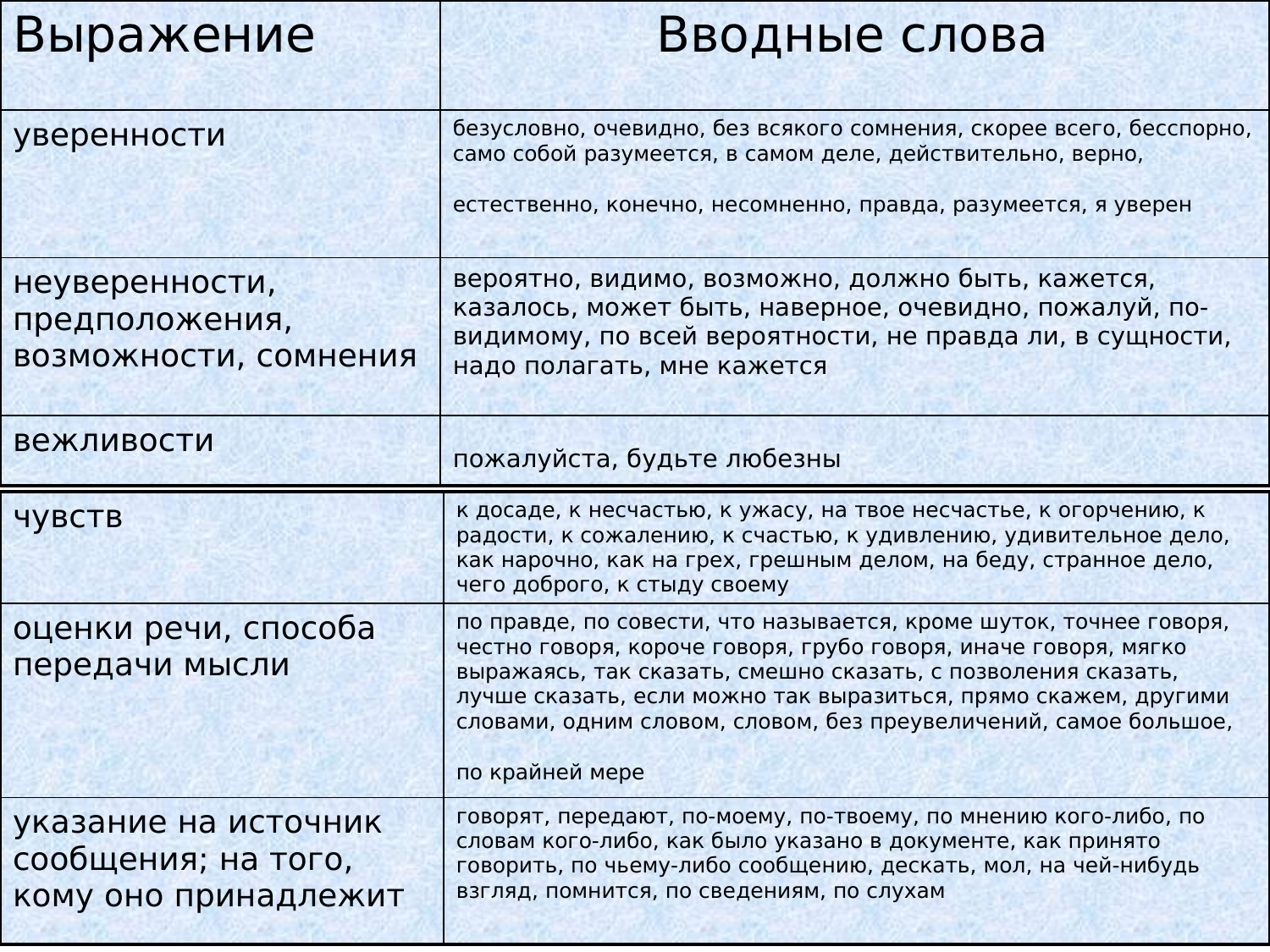

| Выражение | Вводные слова |
| --- | --- |
| уверенности | безусловно, очевидно, без всякого сомнения, скорее всего, бесспорно, само собой разумеется, в самом деле, действительно, верно, естественно, конечно, несомненно, правда, разумеется, я уверен |
| неуверенности, предположения, возможности, сомнения | вероятно, видимо, возможно, должно быть, кажется, казалось, может быть, наверное, очевидно, пожалуй, по-видимому, по всей вероятности, не правда ли, в сущности, надо полагать, мне кажется |
| вежливости | пожалуйста, будьте любезны |
| чувств | к досаде, к несчастью, к ужасу, на твое несчастье, к огорчению, к радости, к сожалению, к счастью, к удивлению, удивительное дело, как нарочно, как на грех, грешным делом, на беду, странное дело, чего доброго, к стыду своему |
| --- | --- |
| оценки речи, способа передачи мысли | по правде, по совести, что называется, кроме шуток, точнее говоря, честно говоря, короче говоря, грубо говоря, иначе говоря, мягко выражаясь, так сказать, смешно сказать, с позволения сказать, лучше сказать, если можно так выразиться, прямо скажем, другими словами, одним словом, словом, без преувеличений, самое большое, по крайней мере |
| указание на источник сообщения; на того, кому оно принадлежит | говорят, передают, по-моему, по-твоему, по мнению кого-либо, по словам кого-либо, как было указано в документе, как принято говорить, по чьему-либо сообщению, дескать, мол, на чей-нибудь взгляд, помнится, по сведениям, по слухам |